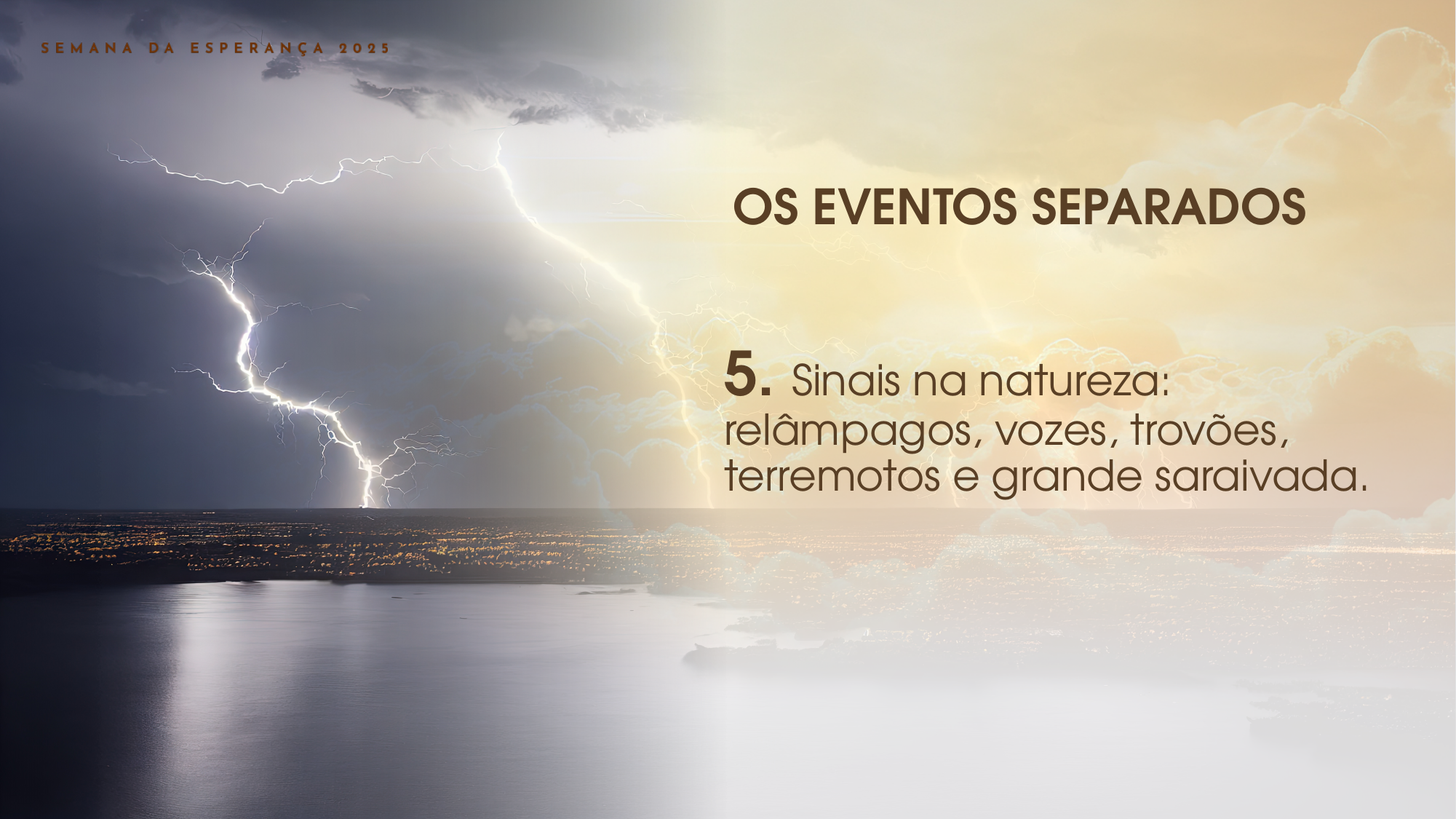

5. Sinais na natureza: relâmpagos, vozes, trovões, terremotos e grande saraivada.
OS EVENTOS SEPARADOS